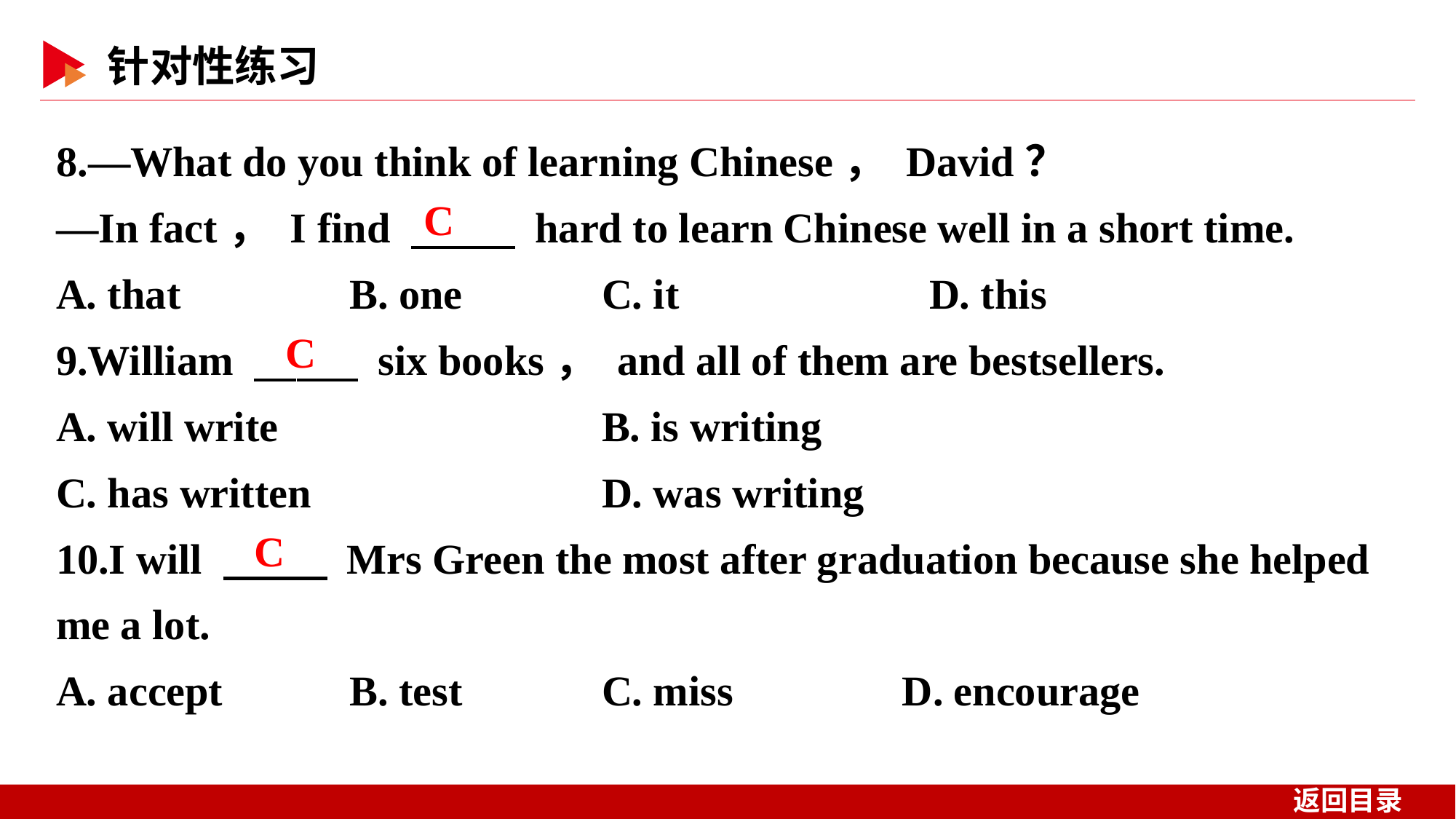

8.—What do you think of learning Chinese， David？
—In fact， I find 　  　 hard to learn Chinese well in a short time.
A. that                B. one		C. it                	D. this
9.William 　  　 six books， and all of them are bestsellers.
A. will write                		B. is writing
C. has written                		D. was writing
10.I will 　  　 Mrs Green the most after graduation because she helped me a lot.
A. accept            B. test		C. miss                D. encourage
C
C
C